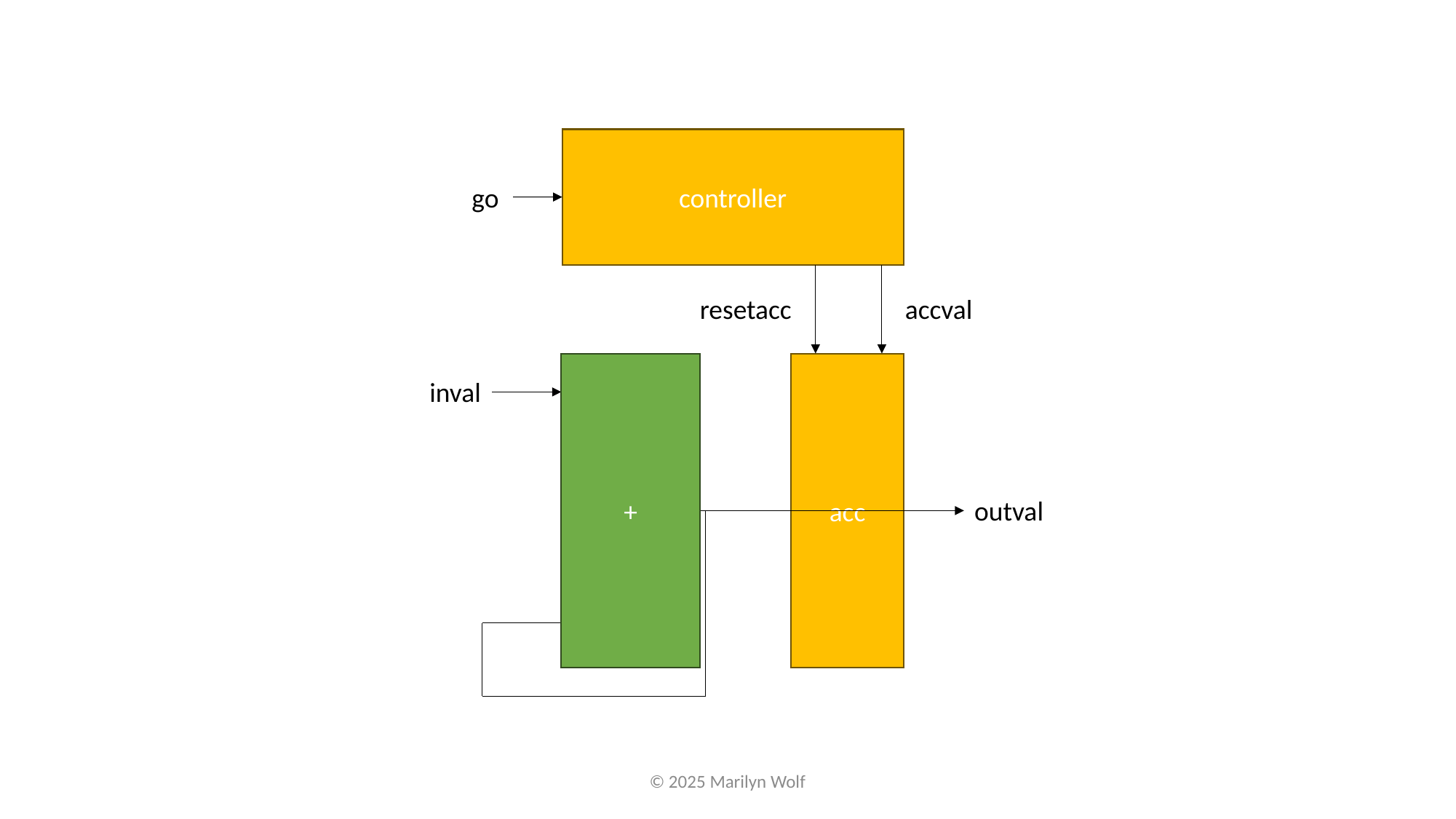

controller
go
resetacc
accval
+
acc
inval
outval
© 2025 Marilyn Wolf